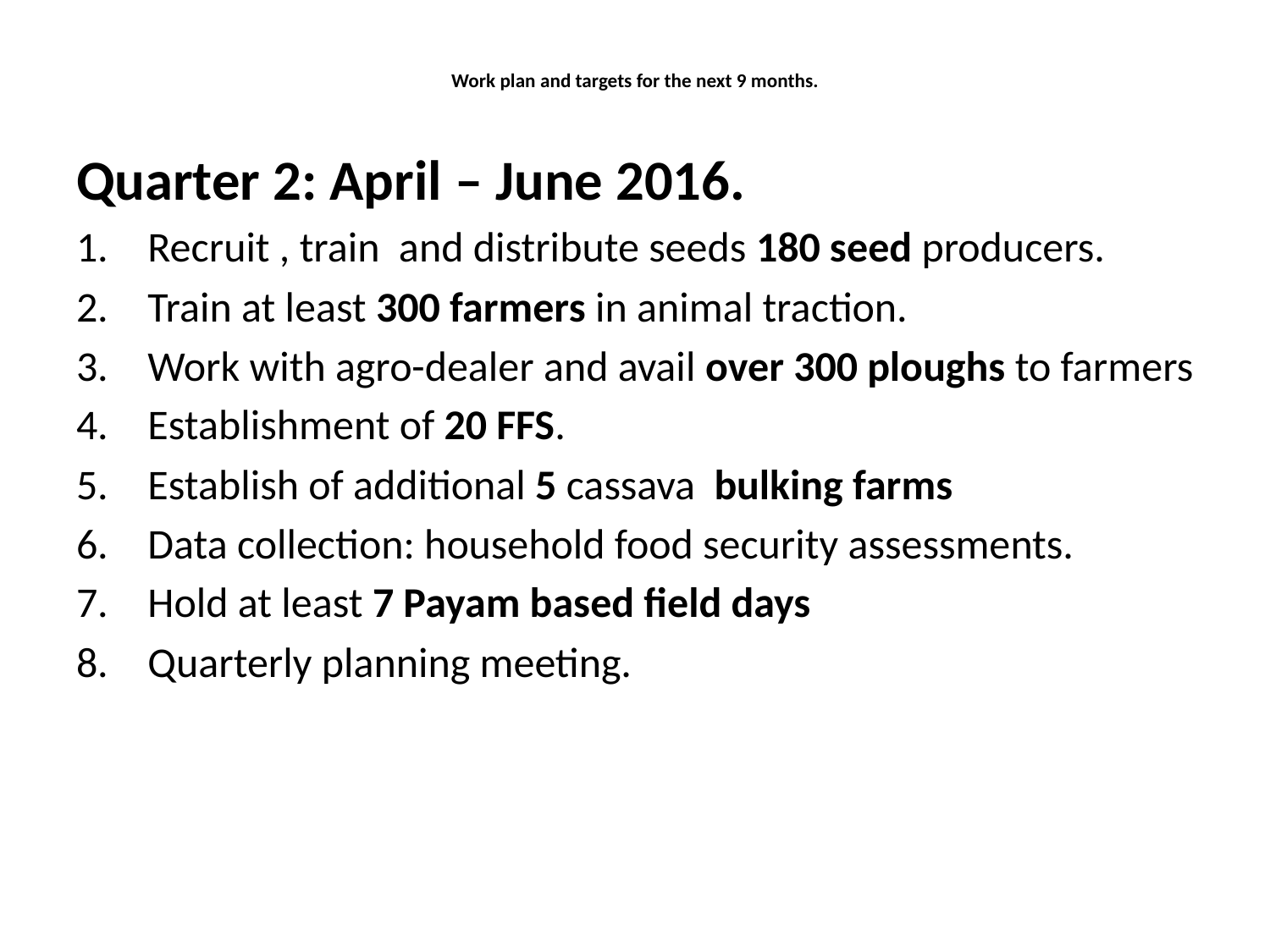

# Work plan and targets for the next 9 months.
Quarter 2: April – June 2016.
Recruit , train  and distribute seeds 180 seed producers.
Train at least 300 farmers in animal traction.
Work with agro-dealer and avail over 300 ploughs to farmers
Establishment of 20 FFS.
Establish of additional 5 cassava  bulking farms
Data collection: household food security assessments.
Hold at least 7 Payam based field days
Quarterly planning meeting.